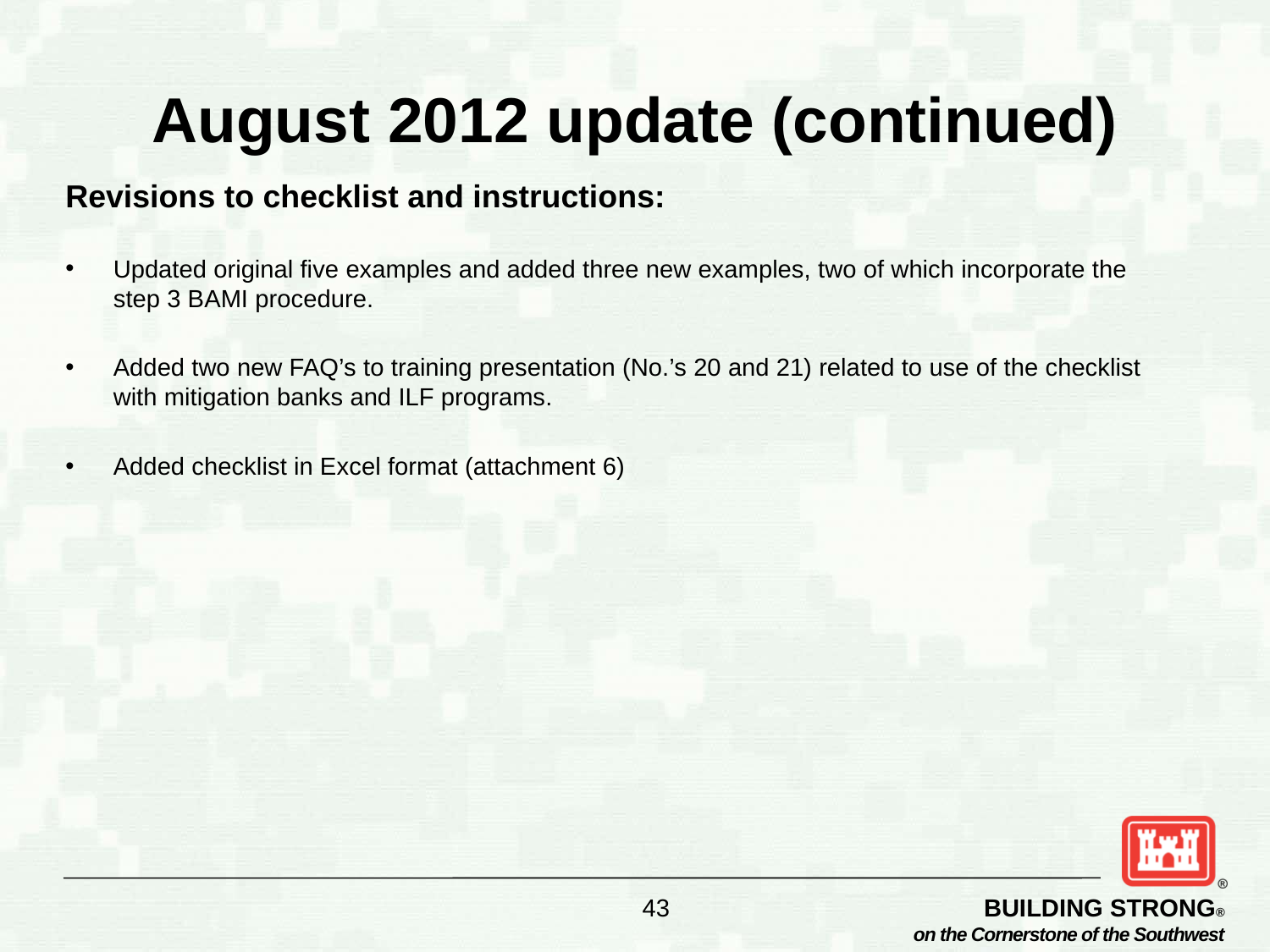

# August 2012 update (continued)
Revisions to checklist and instructions:

Updated original five examples and added three new examples, two of which incorporate the   step 3 BAMI procedure.

Added two new FAQ’s to training presentation (No.’s 20 and 21) related to use of the checklist with mitigation banks and ILF programs.

Added checklist in Excel format (attachment 6)

43